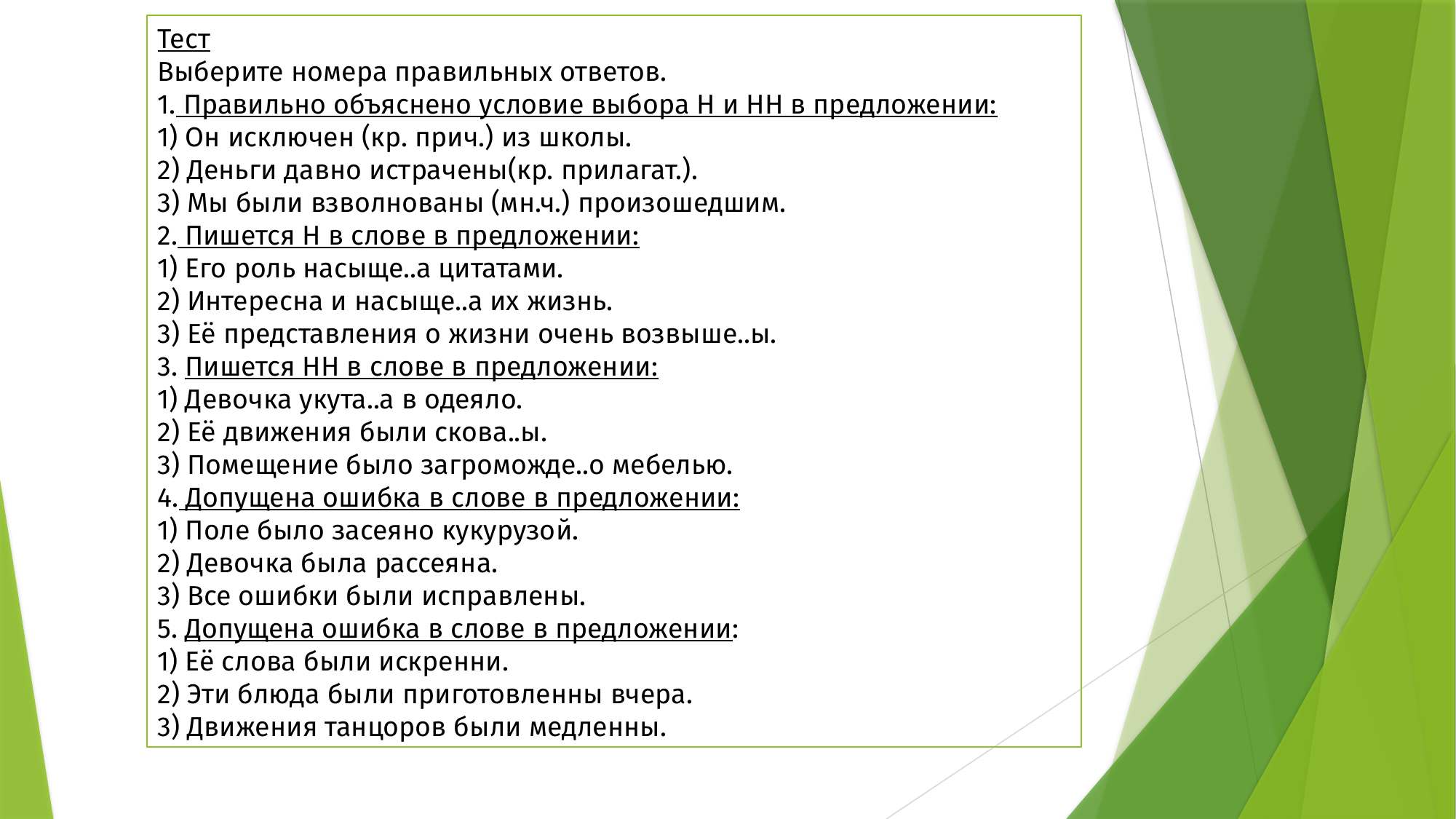

Тест
Выберите номера правильных ответов.
1. Правильно объяснено условие выбора Н и НН в предложении:
1) Он исключен (кр. прич.) из школы.
2) Деньги давно истрачены(кр. прилагат.).
3) Мы были взволнованы (мн.ч.) произошедшим.
2. Пишется Н в слове в предложении:
1) Его роль насыще..а цитатами.
2) Интересна и насыще..а их жизнь.
3) Её представления о жизни очень возвыше..ы.
3. Пишется НН в слове в предложении:
1) Девочка укута..а в одеяло.
2) Её движения были скова..ы.
3) Помещение было загроможде..о мебелью.
4. Допущена ошибка в слове в предложении:
1) Поле было засеяно кукурузой.
2) Девочка была рассеяна.
3) Все ошибки были исправлены.
5. Допущена ошибка в слове в предложении:
1) Её слова были искренни.
2) Эти блюда были приготовленны вчера.
3) Движения танцоров были медленны.